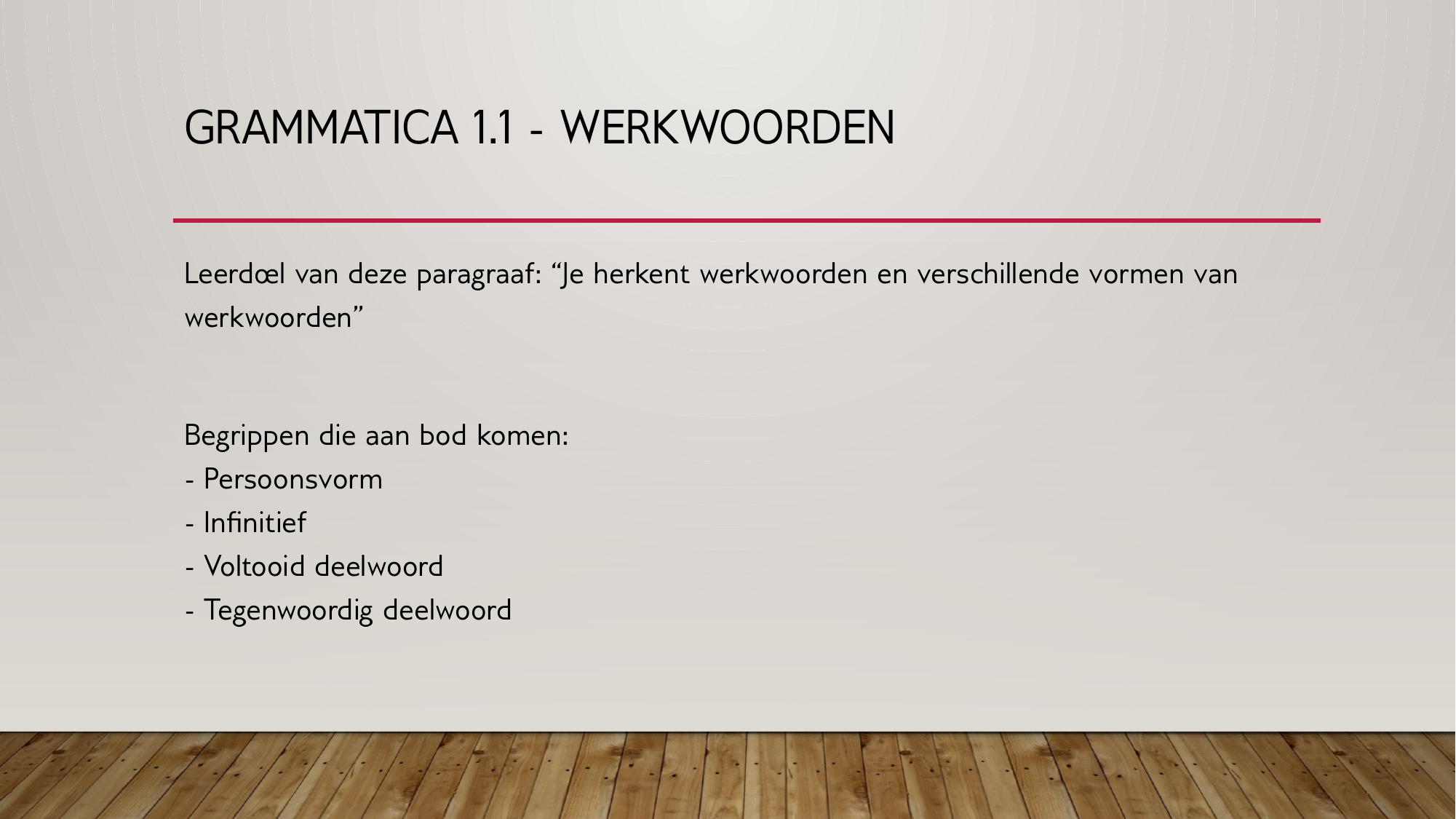

# Grammatica 1.1 - Werkwoorden
Leerdoel van deze paragraaf: “Je herkent werkwoorden en verschillende vormen van werkwoorden”

Begrippen die aan bod komen:
- Persoonsvorm
- Infinitief
- Voltooid deelwoord
- Tegenwoordig deelwoord